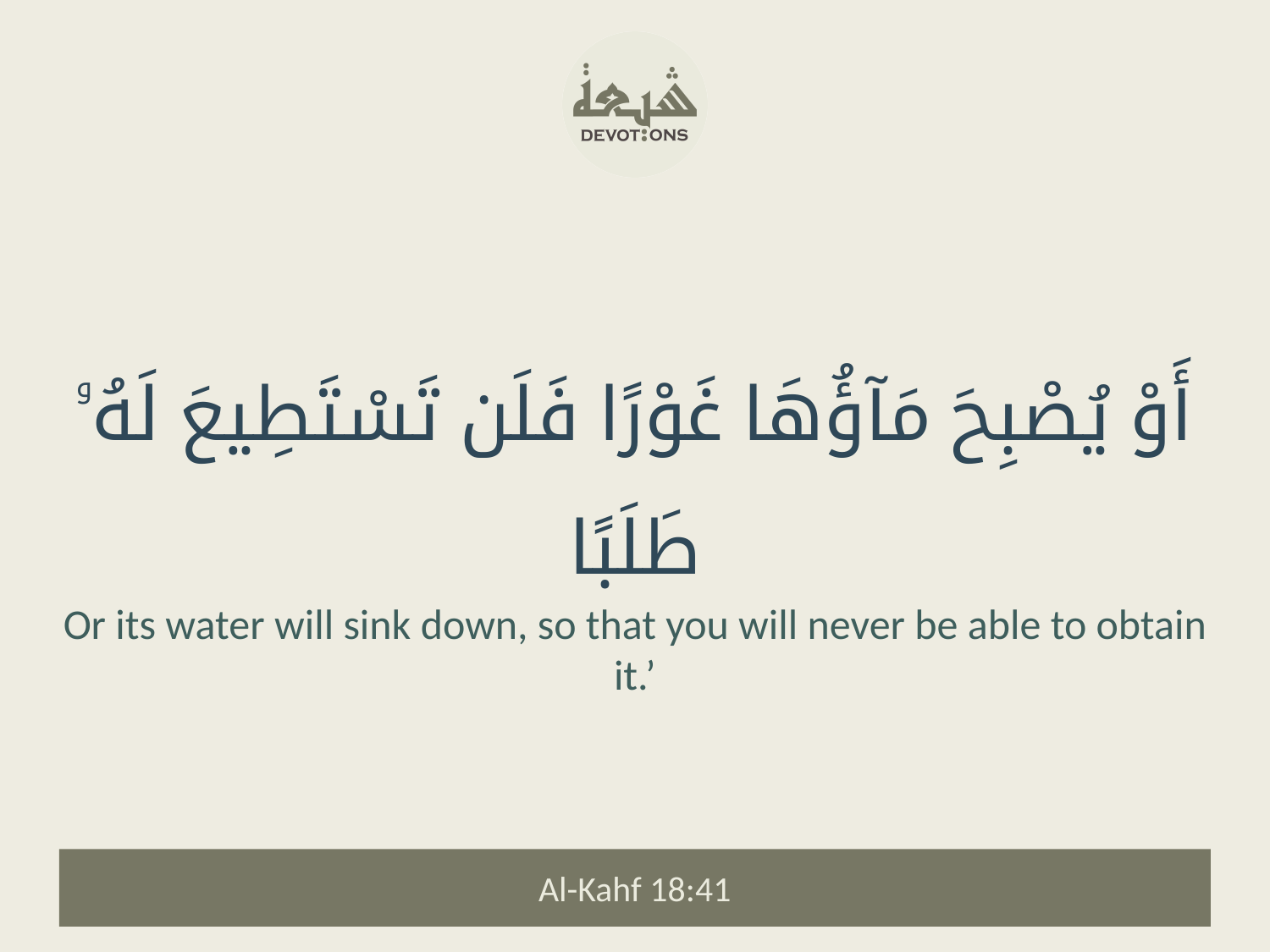

أَوْ يُصْبِحَ مَآؤُهَا غَوْرًا فَلَن تَسْتَطِيعَ لَهُۥ طَلَبًا
Or its water will sink down, so that you will never be able to obtain it.’
Al-Kahf 18:41